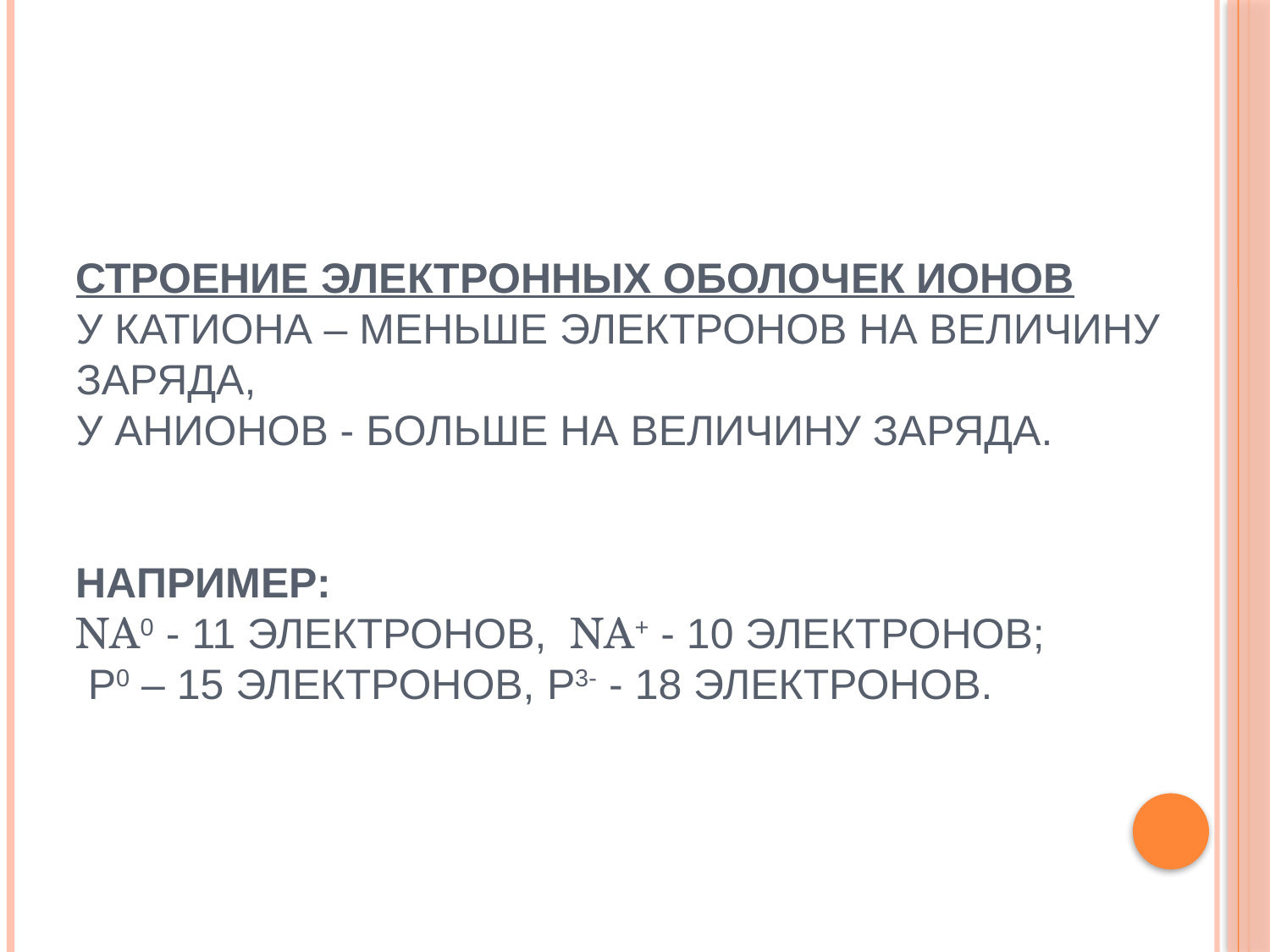

# Строение электронных оболочек ионов У катиона – меньше электронов на величину заряда, у анионов - больше на величину заряда. Например: Na0 - 11 электронов,  Na+ - 10 электронов; P0 – 15 электронов, P3- - 18 электронов.